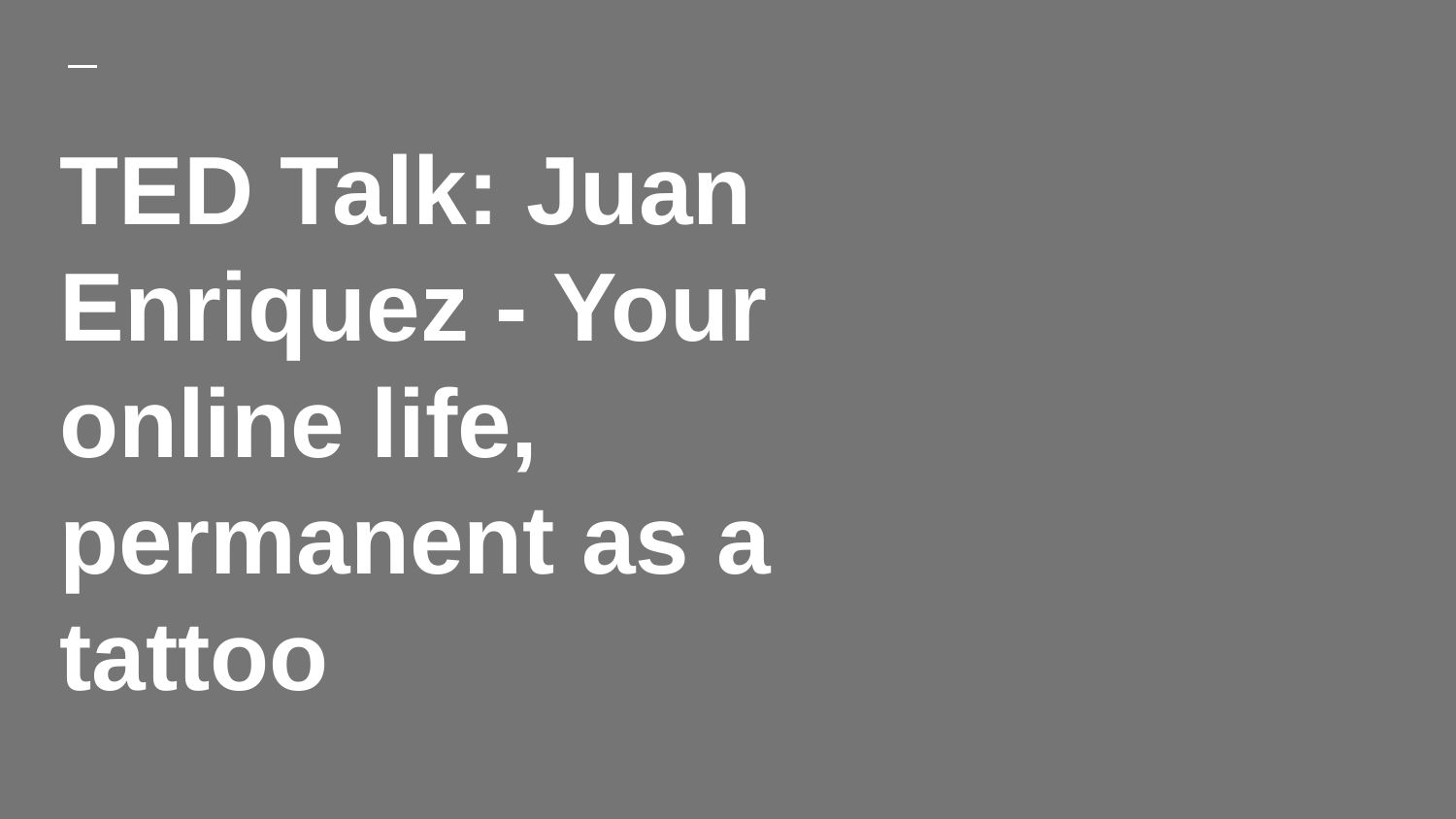

# TED Talk: Juan Enriquez - Your online life, permanent as a tattoo